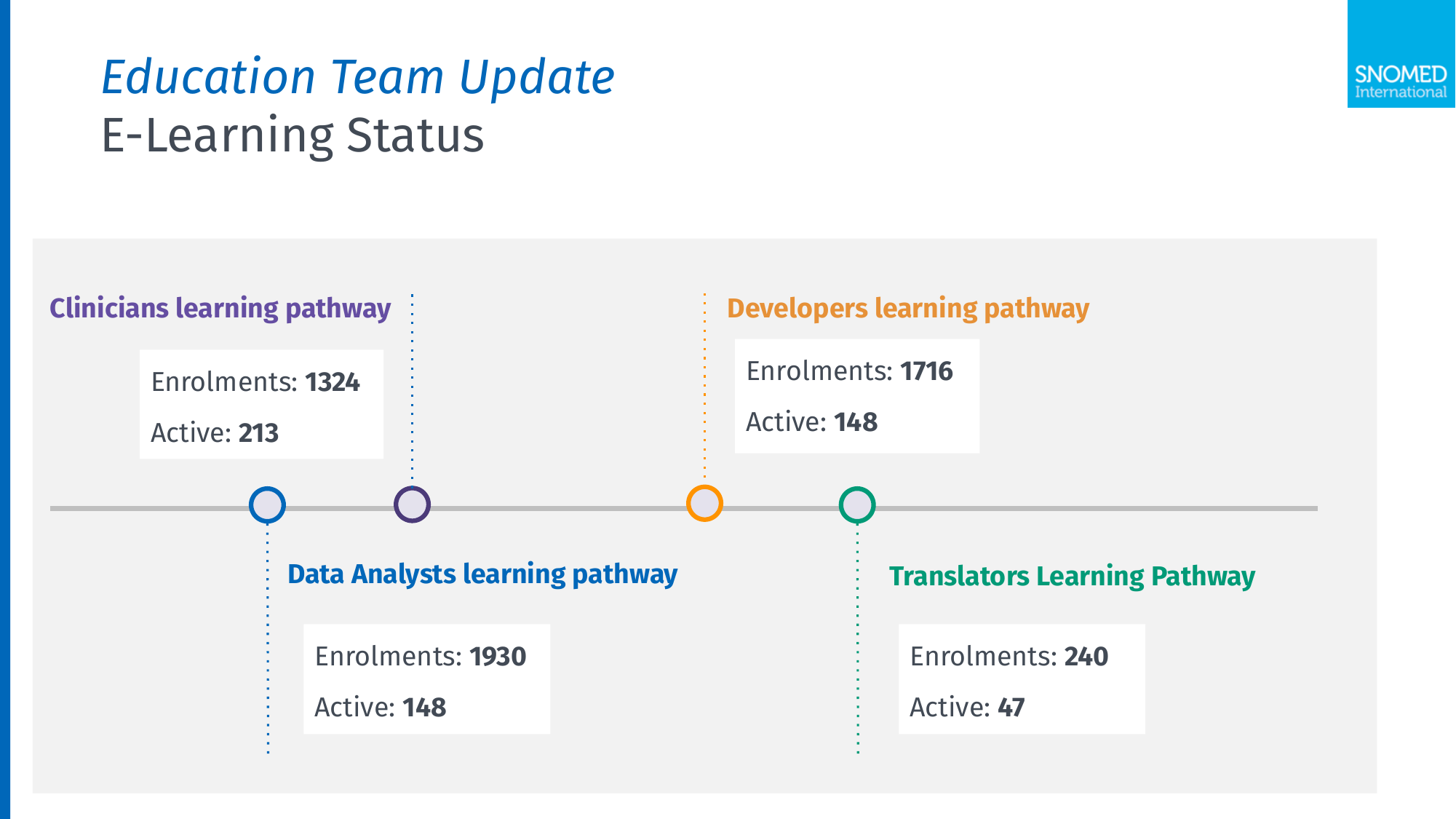

Education Team Update
E-Learning Status

Developers learning pathway
Enrolments: 1716
Active: 148
Clinicians learning pathway
Enrolments: 1324
Active: 213

Data Analysts learning pathway
Translators Learning Pathway
Enrolments: 1930
Active: 148
Enrolments: 240
Active: 47